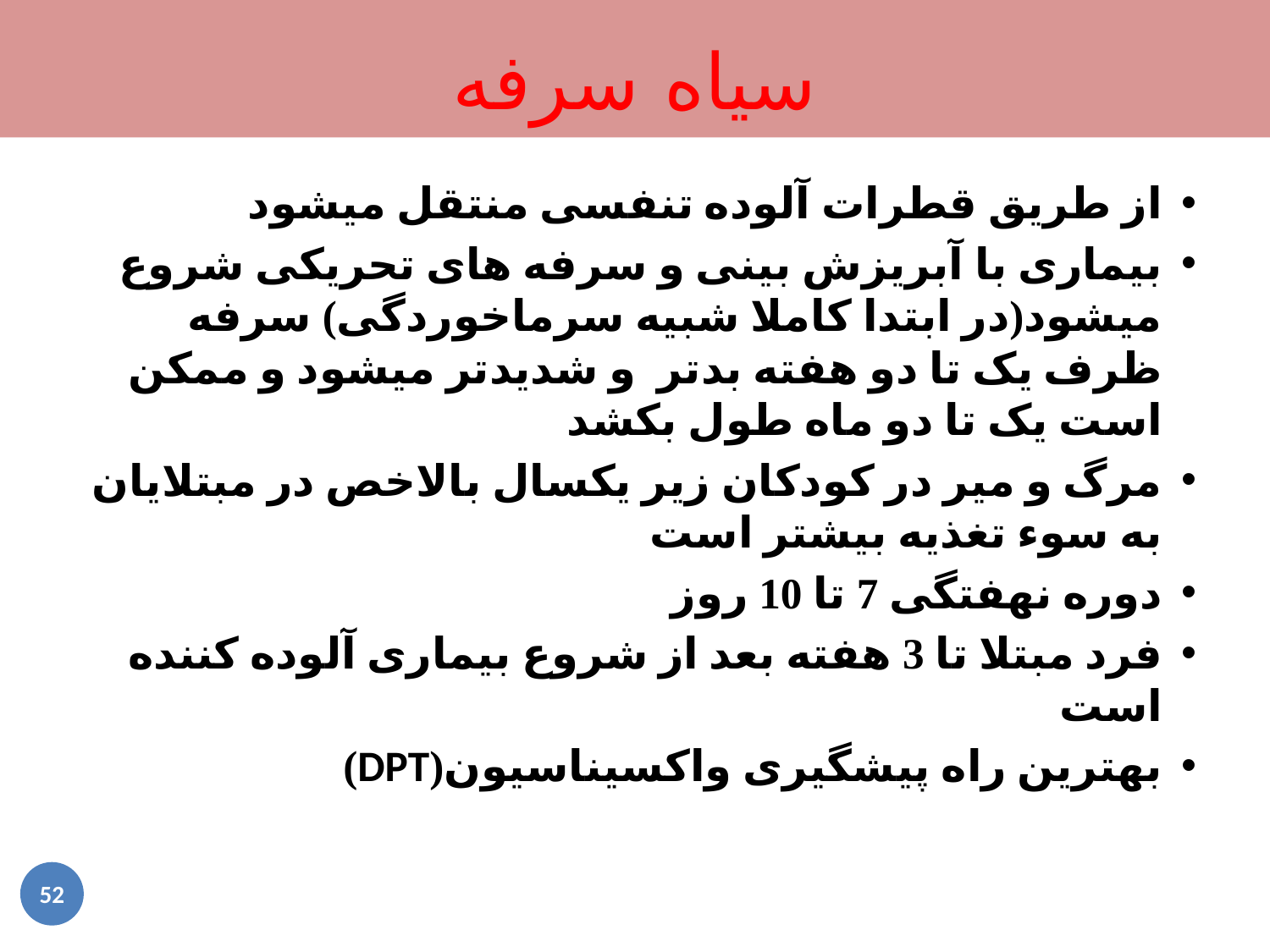

سیاه سرفه
از طریق قطرات آلوده تنفسی منتقل میشود
بیماری با آبریزش بینی و سرفه های تحریکی شروع میشود(در ابتدا کاملا شبیه سرماخوردگی) سرفه ظرف یک تا دو هفته بدتر  و شدیدتر میشود و ممکن است یک تا دو ماه طول بکشد
مرگ و میر در کودکان زیر یکسال بالاخص در مبتلایان به سوء تغذیه بیشتر است
دوره نهفتگی 7 تا 10 روز
فرد مبتلا تا 3 هفته بعد از شروع بیماری آلوده کننده است
بهترین راه پیشگیری واکسیناسیون(DPT)
52